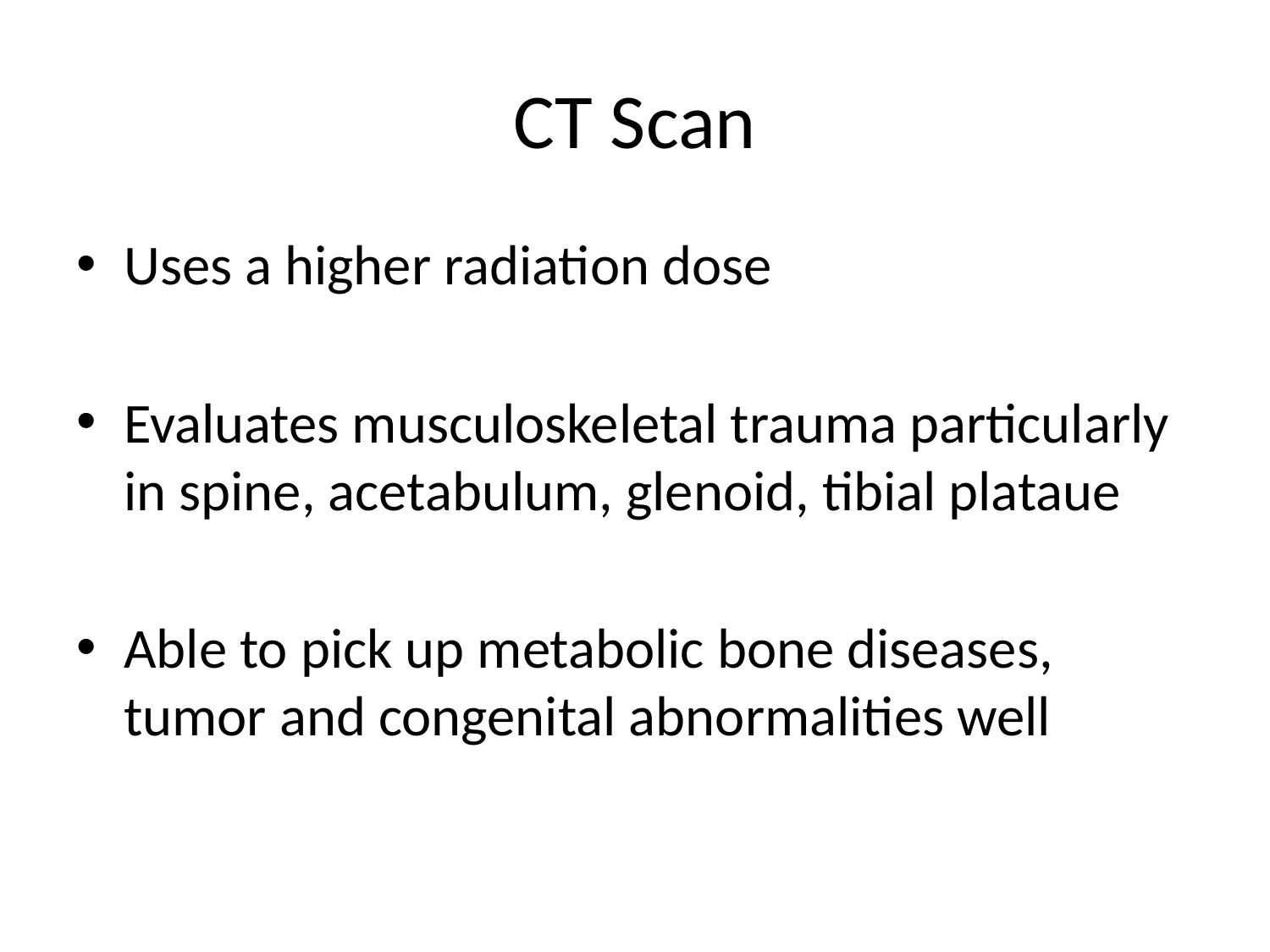

# CT Scan
Uses a higher radiation dose

Evaluates musculoskeletal trauma particularly in spine, acetabulum, glenoid, tibial plataue

Able to pick up metabolic bone diseases, tumor and congenital abnormalities well